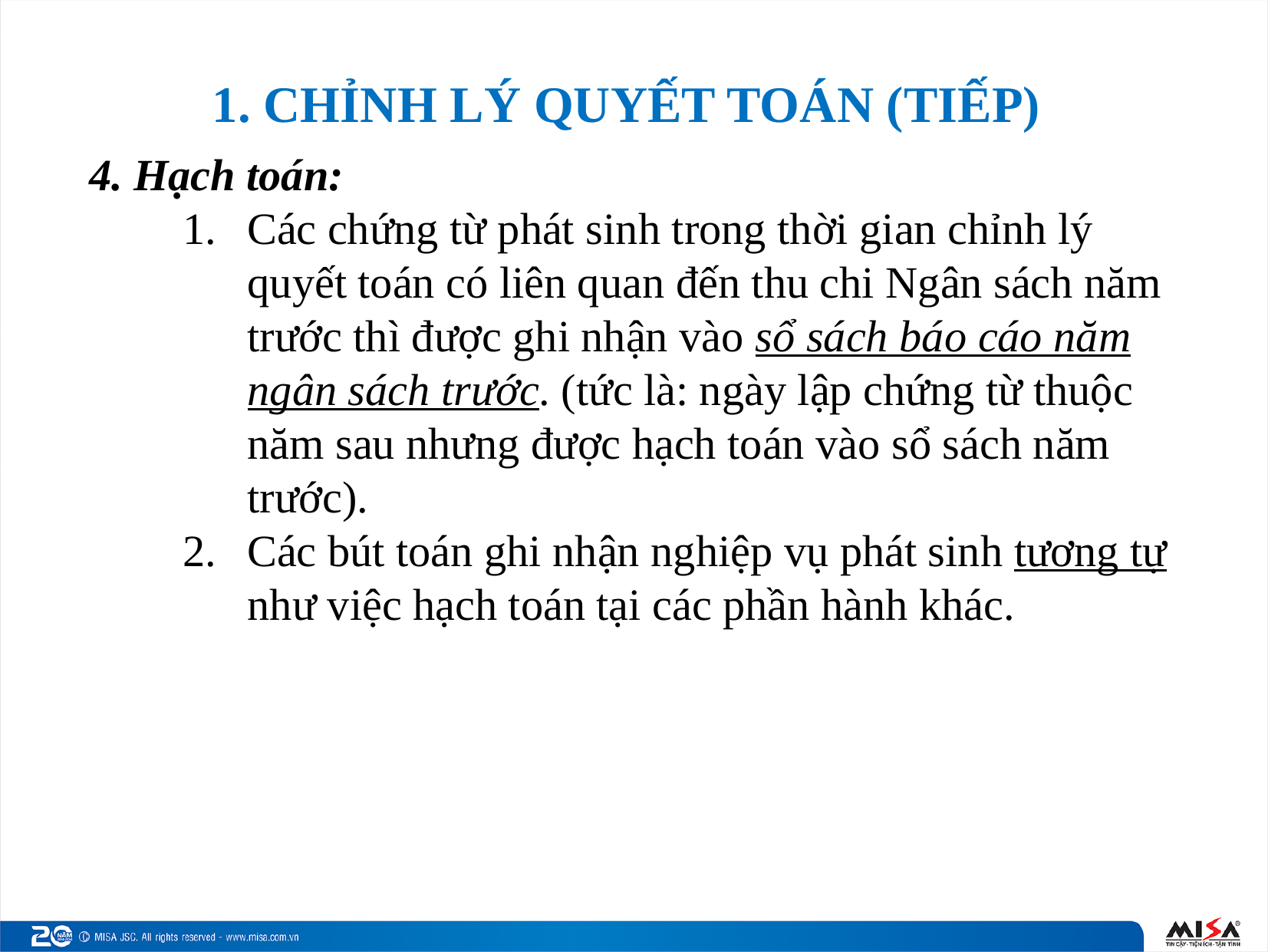

# 1. CHỈNH LÝ QUYẾT TOÁN (TIẾP)
4. Hạch toán:
Các chứng từ phát sinh trong thời gian chỉnh lý quyết toán có liên quan đến thu chi Ngân sách năm trước thì được ghi nhận vào sổ sách báo cáo năm ngân sách trước. (tức là: ngày lập chứng từ thuộc năm sau nhưng được hạch toán vào sổ sách năm trước).
Các bút toán ghi nhận nghiệp vụ phát sinh tương tự như việc hạch toán tại các phần hành khác.